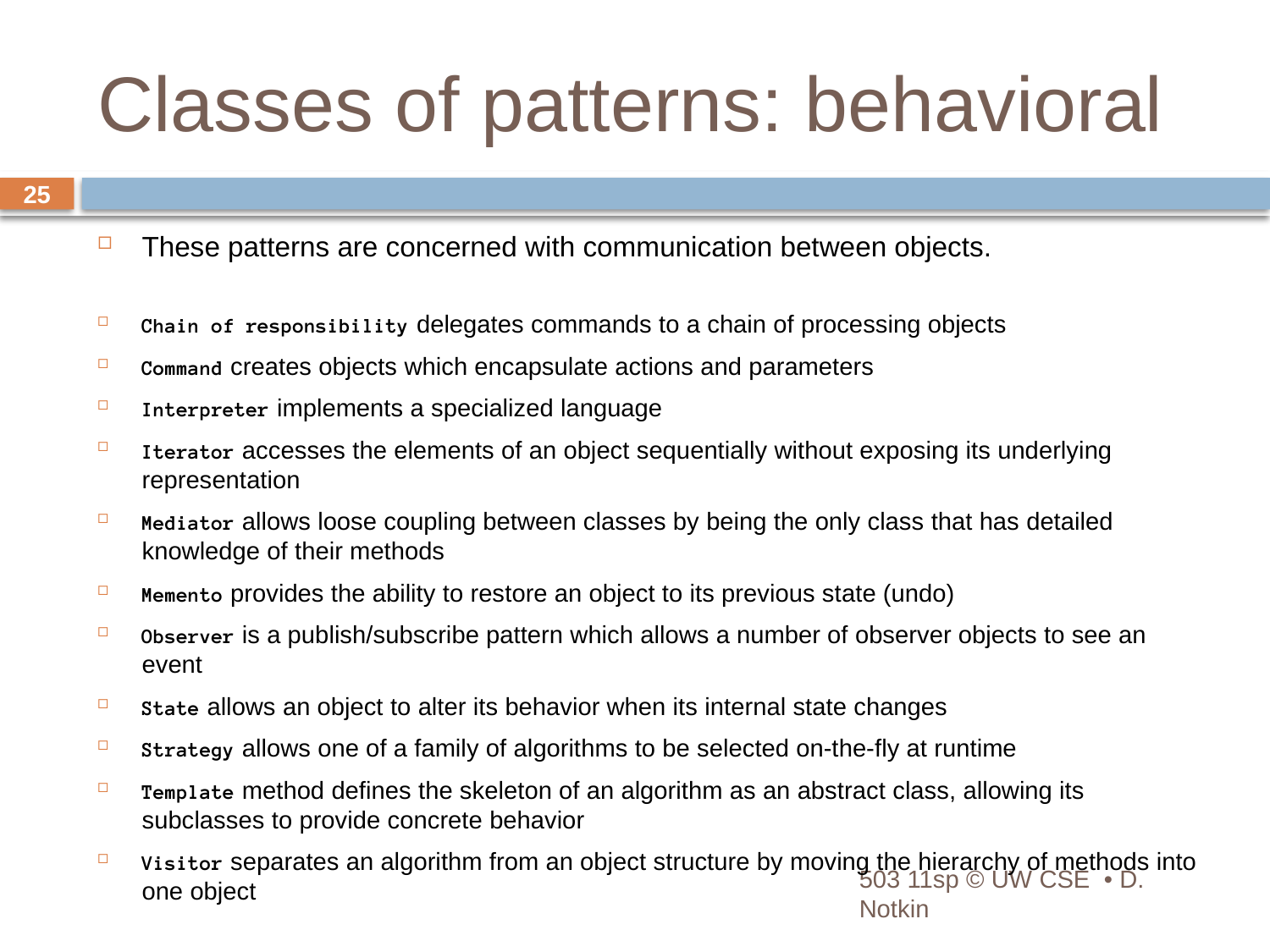

# Classes of patterns: behavioral
25
These patterns are concerned with communication between objects.
Chain of responsibility delegates commands to a chain of processing objects
Command creates objects which encapsulate actions and parameters
Interpreter implements a specialized language
Iterator accesses the elements of an object sequentially without exposing its underlying representation
Mediator allows loose coupling between classes by being the only class that has detailed knowledge of their methods
Memento provides the ability to restore an object to its previous state (undo)
Observer is a publish/subscribe pattern which allows a number of observer objects to see an event
State allows an object to alter its behavior when its internal state changes
Strategy allows one of a family of algorithms to be selected on-the-fly at runtime
Template method defines the skeleton of an algorithm as an abstract class, allowing its subclasses to provide concrete behavior
Visitor separates an algorithm from an object structure by moving the hierarchy of methods into one object
503 11sp © UW CSE  • D. Notkin